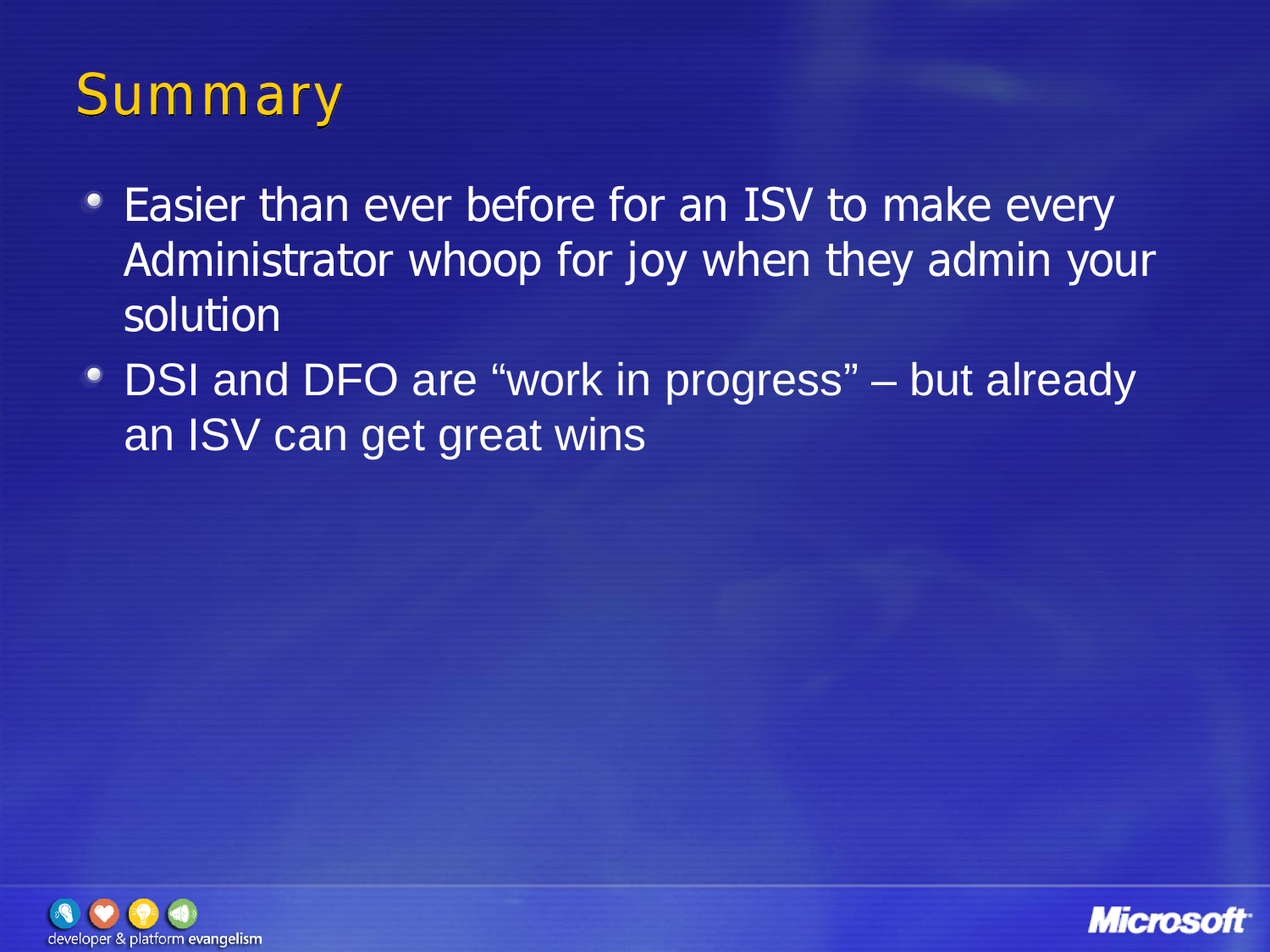

# Summary
Easier than ever before for an ISV to make every Administrator whoop for joy when they admin your solution
DSI and DFO are “work in progress” – but already an ISV can get great wins